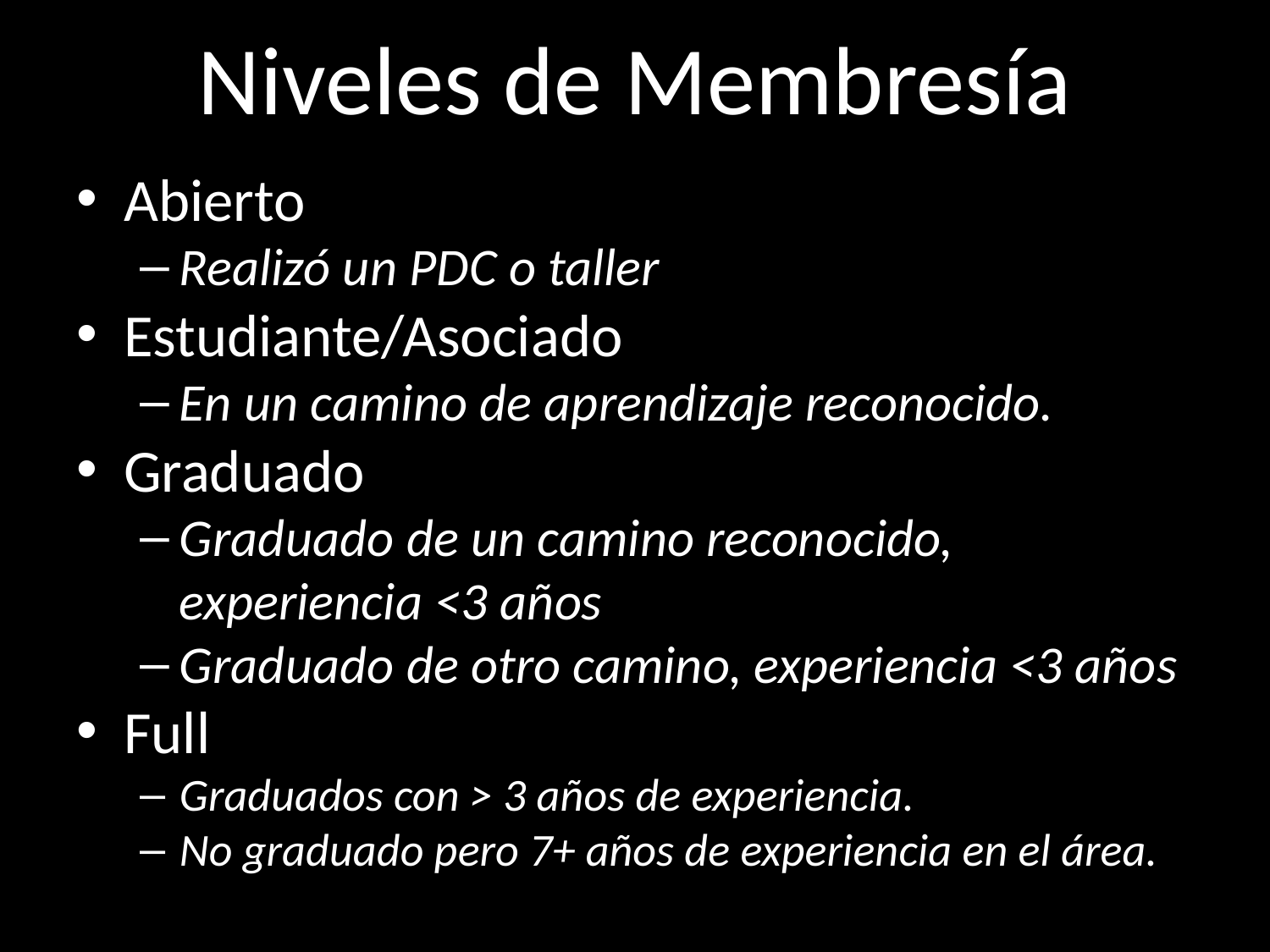

Niveles de Membresía
Abierto
Realizó un PDC o taller
Estudiante/Asociado
En un camino de aprendizaje reconocido.
Graduado
Graduado de un camino reconocido, experiencia <3 años
Graduado de otro camino, experiencia <3 años
Full
Graduados con > 3 años de experiencia.
No graduado pero 7+ años de experiencia en el área.